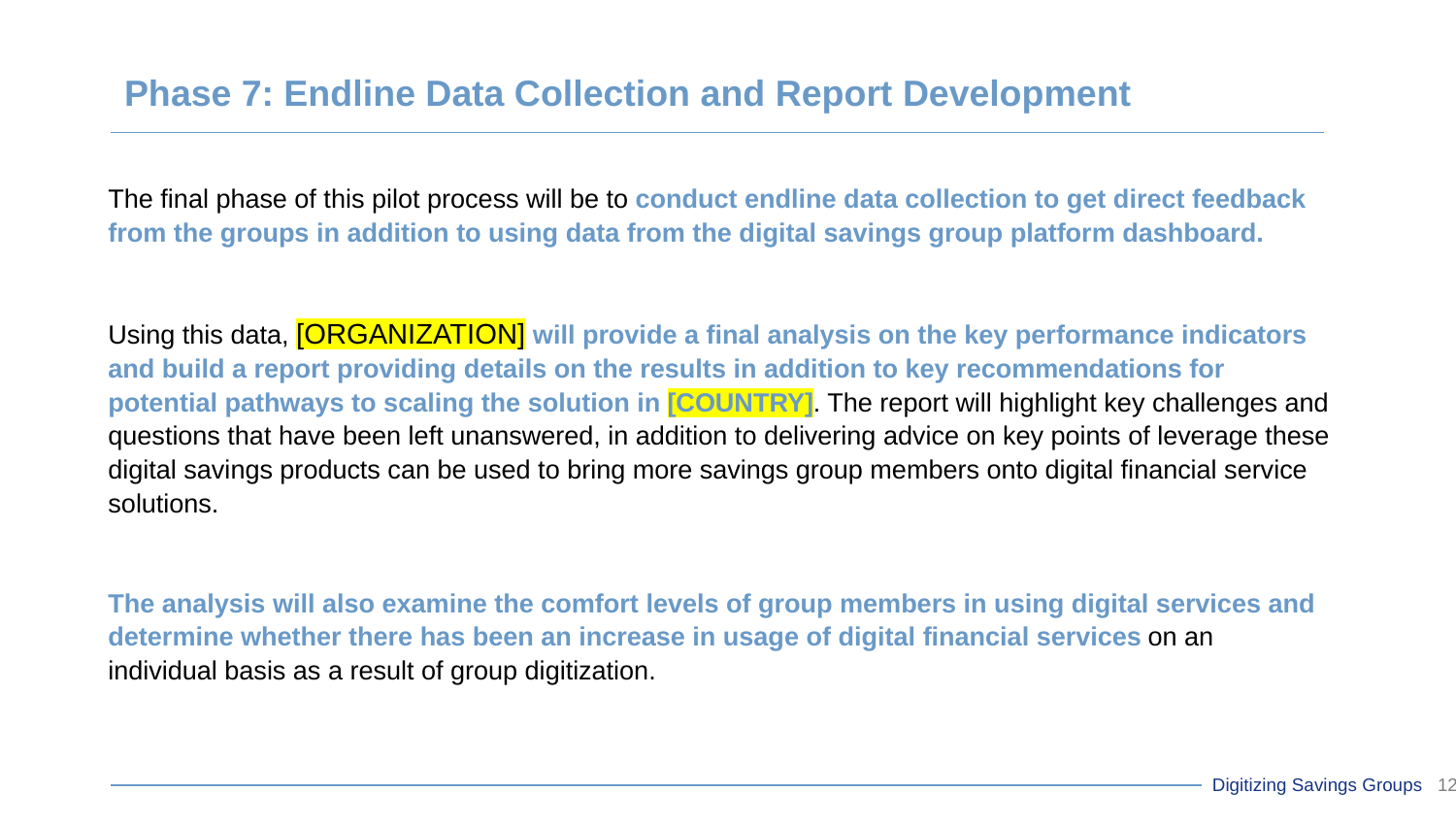

# Phase 7: Endline Data Collection and Report Development
The final phase of this pilot process will be to conduct endline data collection to get direct feedback from the groups in addition to using data from the digital savings group platform dashboard.

Using this data, [ORGANIZATION] will provide a final analysis on the key performance indicators and build a report providing details on the results in addition to key recommendations for potential pathways to scaling the solution in [COUNTRY]. The report will highlight key challenges and questions that have been left unanswered, in addition to delivering advice on key points of leverage these digital savings products can be used to bring more savings group members onto digital financial service solutions.

The analysis will also examine the comfort levels of group members in using digital services and determine whether there has been an increase in usage of digital financial services on an individual basis as a result of group digitization.
Digitizing Savings Groups   12